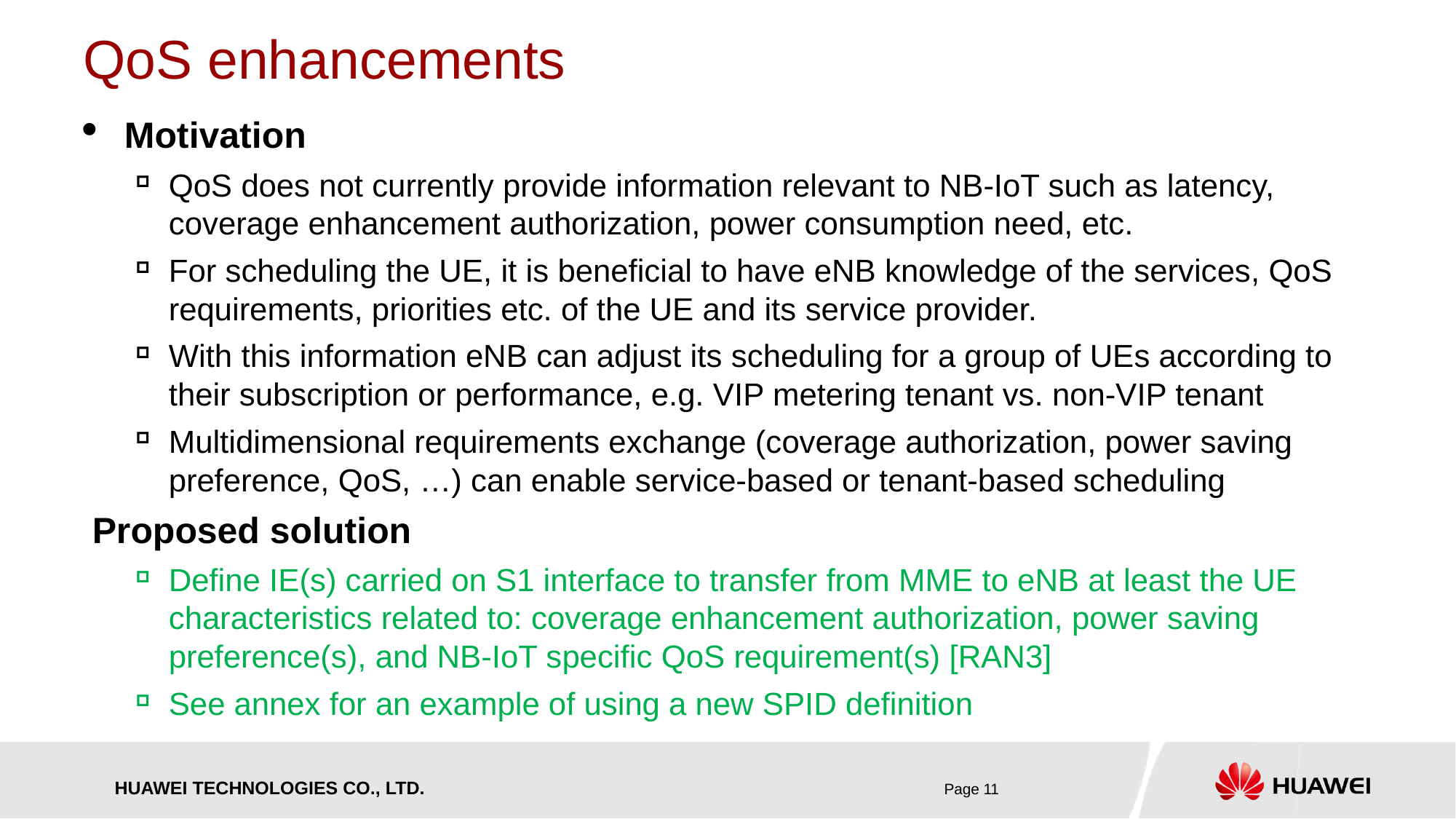

# QoS enhancements
Motivation
QoS does not currently provide information relevant to NB-IoT such as latency, coverage enhancement authorization, power consumption need, etc.
For scheduling the UE, it is beneficial to have eNB knowledge of the services, QoS requirements, priorities etc. of the UE and its service provider.
With this information eNB can adjust its scheduling for a group of UEs according to their subscription or performance, e.g. VIP metering tenant vs. non-VIP tenant
Multidimensional requirements exchange (coverage authorization, power saving preference, QoS, …) can enable service-based or tenant-based scheduling
 Proposed solution
Define IE(s) carried on S1 interface to transfer from MME to eNB at least the UE characteristics related to: coverage enhancement authorization, power saving preference(s), and NB-IoT specific QoS requirement(s) [RAN3]
See annex for an example of using a new SPID definition